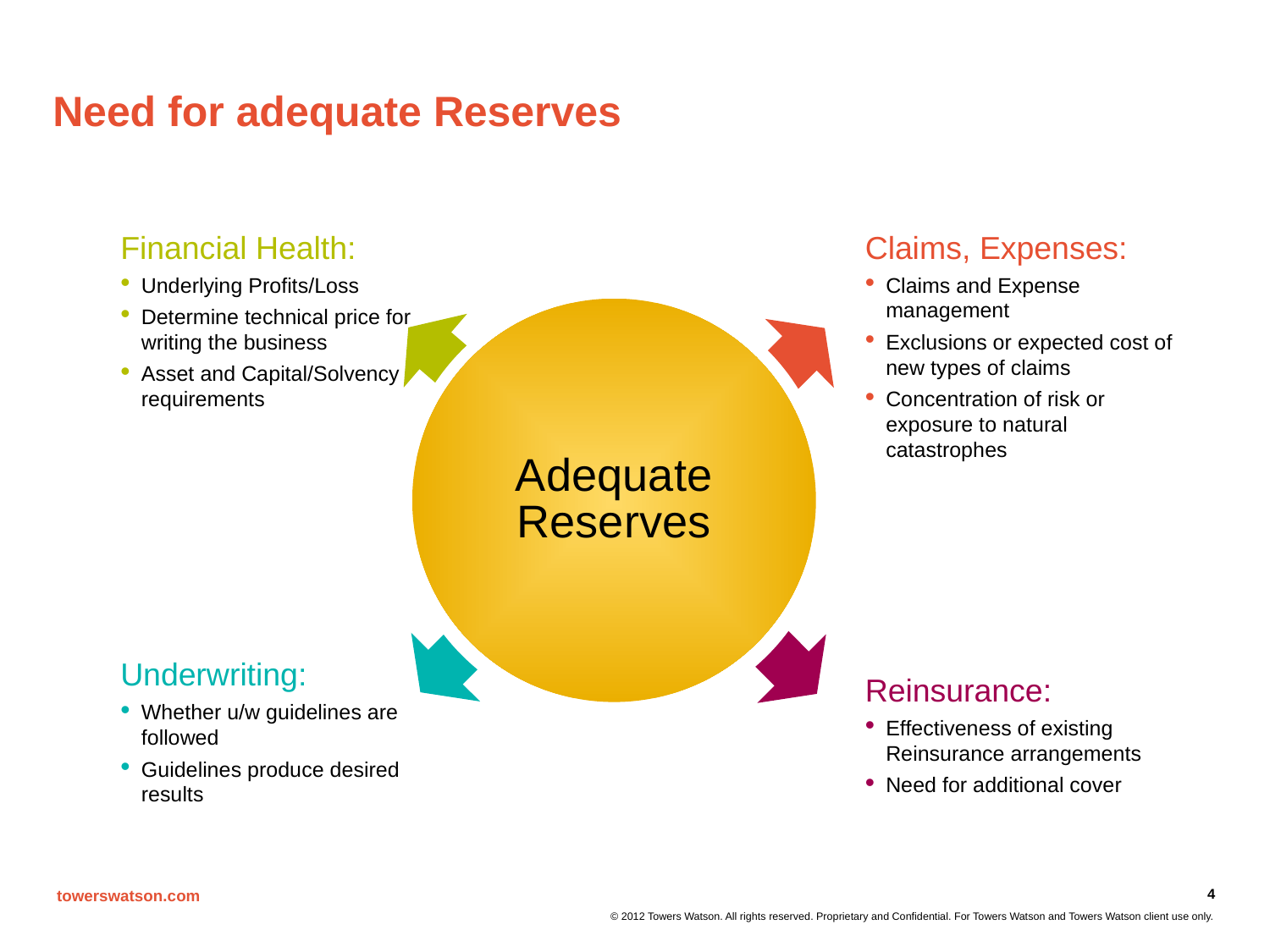

# Need for adequate Reserves

Financial Health:
Underlying Profits/Loss
Determine technical price for writing the business
Asset and Capital/Solvency requirements
Claims, Expenses:
Claims and Expense management
Exclusions or expected cost of new types of claims
Concentration of risk or exposure to natural catastrophes
Adequate Reserves

Underwriting:
Whether u/w guidelines are followed
Guidelines produce desired results
Reinsurance:
Effectiveness of existing Reinsurance arrangements
Need for additional cover
4